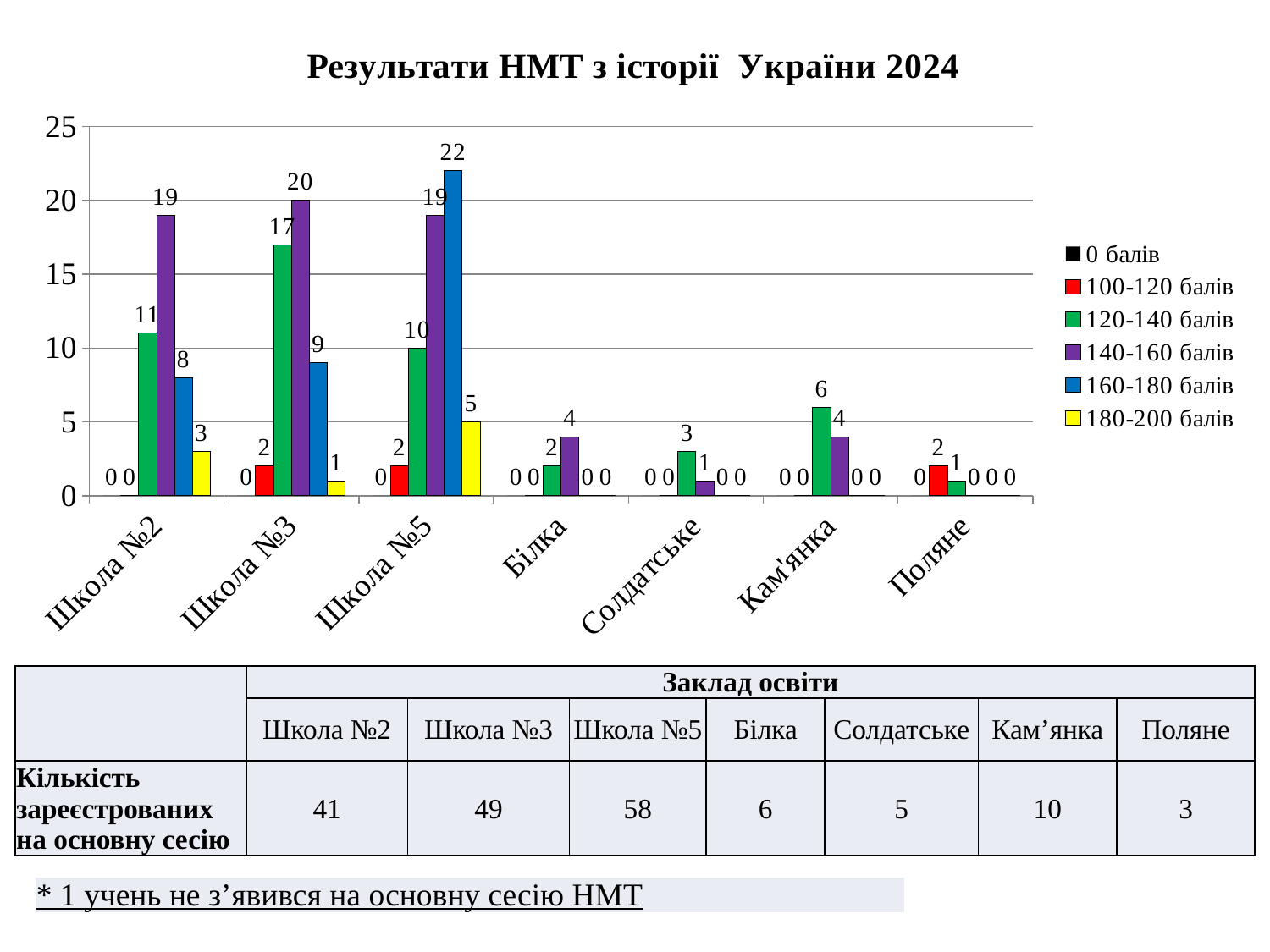

### Chart: Результати НМТ з історії  України 2024

| Category | 0 балів | 100-120 балів | 120-140 балів | 140-160 балів | 160-180 балів | 180-200 балів |
|---|---|---|---|---|---|---|
| Школа №2 | 0.0 | 0.0 | 11.0 | 19.0 | 8.0 | 3.0 |
| Школа №3 | 0.0 | 2.0 | 17.0 | 20.0 | 9.0 | 1.0 |
| Школа №5 | 0.0 | 2.0 | 10.0 | 19.0 | 22.0 | 5.0 |
| Білка | 0.0 | 0.0 | 2.0 | 4.0 | 0.0 | 0.0 |
| Солдатське | 0.0 | 0.0 | 3.0 | 1.0 | 0.0 | 0.0 |
| Кам'янка | 0.0 | 0.0 | 6.0 | 4.0 | 0.0 | 0.0 |
| Поляне | 0.0 | 2.0 | 1.0 | 0.0 | 0.0 | 0.0 |
|  | Заклад освіти |  |  |  |  |  |  |
| --- | --- | --- | --- | --- | --- | --- | --- |
|  | Школа №2 | Школа №3 | Школа №5 | Білка | Солдатське | Кам’янка | Поляне |
| Кількість зареєстрованих на основну сесію | 41 | 49 | 58 | 6 | 5 | 10 | 3 |
| \* 1 учень не з’явився на основну сесію НМТ |
| --- |